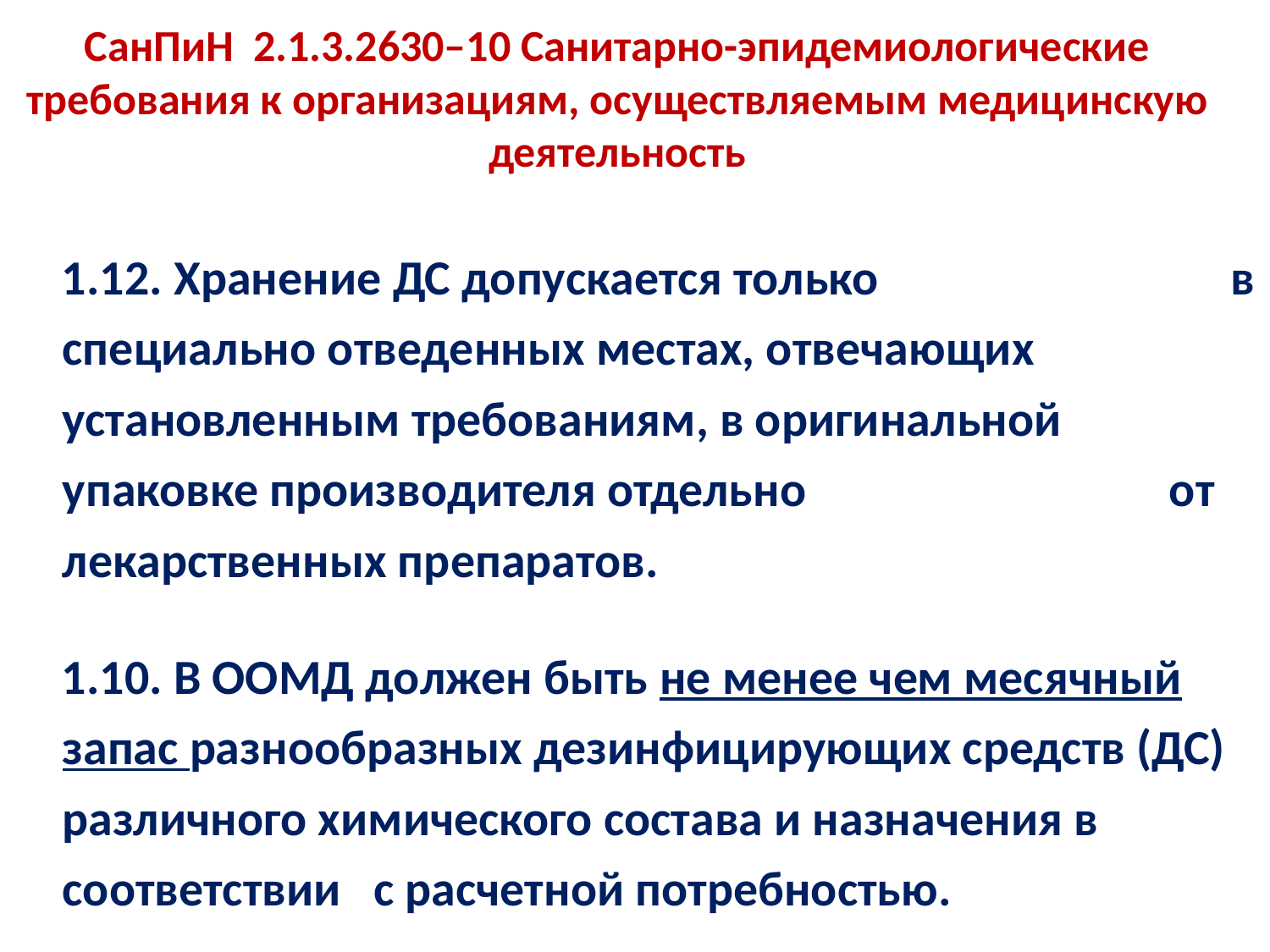

# СанПиН  2.1.3.2630–10 Санитарно-эпидемиологические требования к организациям, осуществляемым медицинскую деятельность
    1.12. Хранение ДС допускается только                                в специально отведенных местах, отвечающих установленным требованиям, в оригинальной упаковке производителя отдельно                                 от лекарственных препаратов.
    1.10. В ООМД должен быть не менее чем месячный запас разнообразных дезинфицирующих средств (ДС) различного химического состава и назначения в соответствии   с расчетной потребностью.